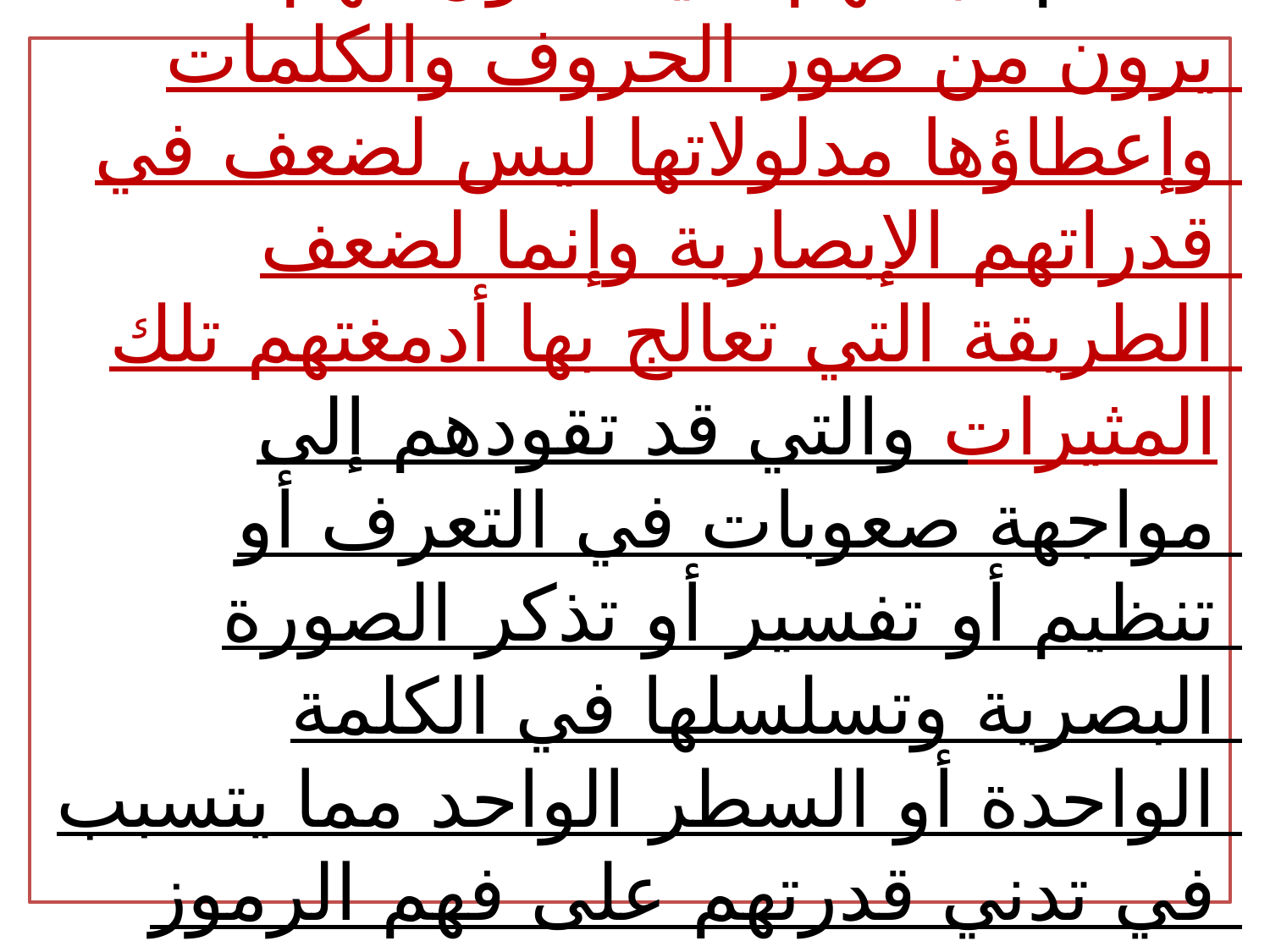

# إن الاضطرابات الإدراكية البصرية التي يعاني منها طلاب صعوبات التعلم تجعلهم لا يحسنون فهم ما يرون من صور الحروف والكلمات وإعطاؤها مدلولاتها ليس لضعف في قدراتهم الإبصارية وإنما لضعف الطريقة التي تعالج بها أدمغتهم تلك المثيرات والتي قد تقودهم إلى مواجهة صعوبات في التعرف أو تنظيم أو تفسير أو تذكر الصورة البصرية وتسلسلها في الكلمة الواحدة أو السطر الواحد مما يتسبب في تدني قدرتهم على فهم الرموز الكتابية والصورية للحروف والكلمات وإعداد الرسوم البيانية والمخططات والخرائط.